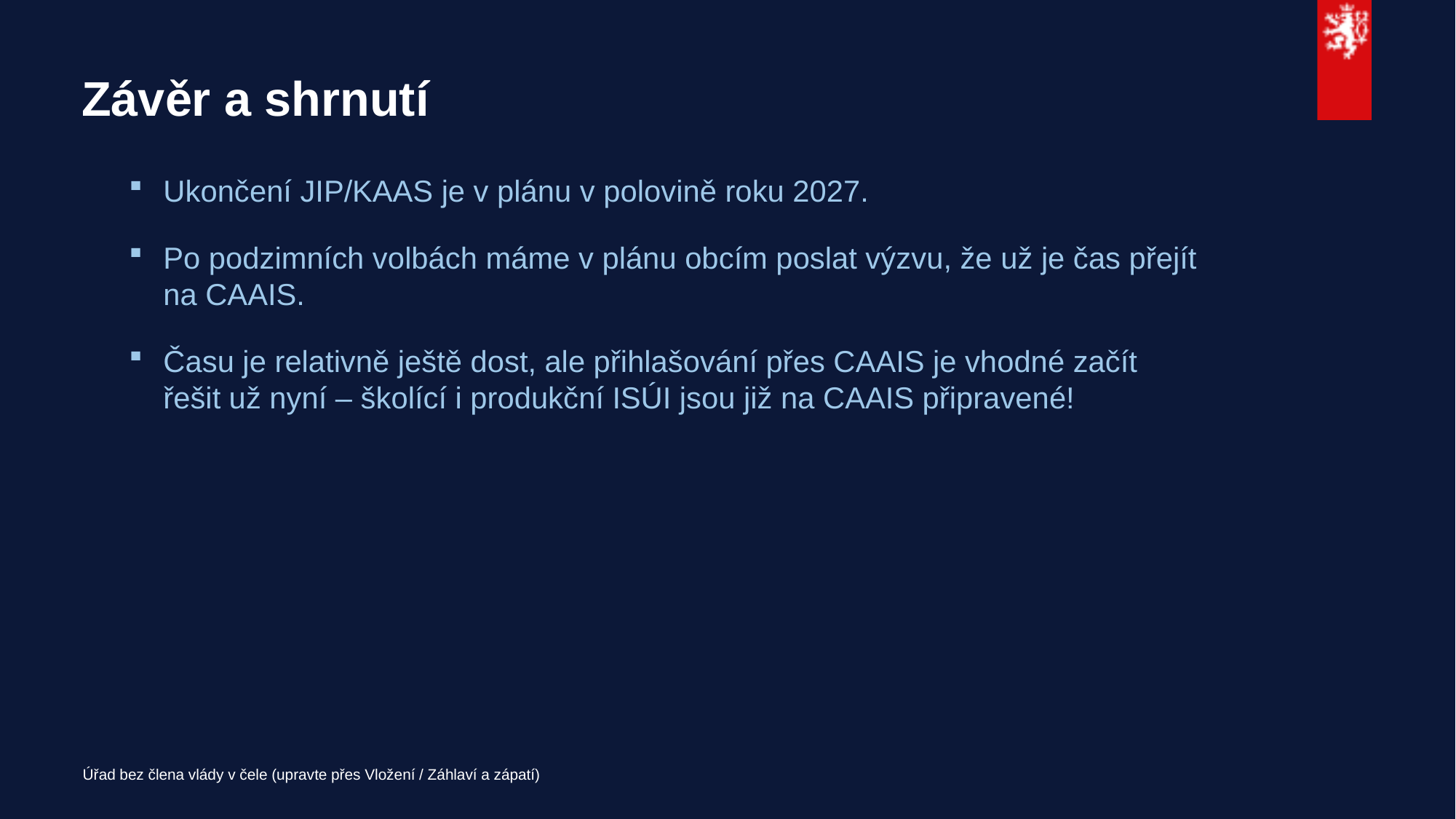

# Závěr a shrnutí
Ukončení JIP/KAAS je v plánu v polovině roku 2027.
Po podzimních volbách máme v plánu obcím poslat výzvu, že už je čas přejít na CAAIS.
Času je relativně ještě dost, ale přihlašování přes CAAIS je vhodné začít řešit už nyní – školící i produkční ISÚI jsou již na CAAIS připravené!
Úřad bez člena vlády v čele (upravte přes Vložení / Záhlaví a zápatí)